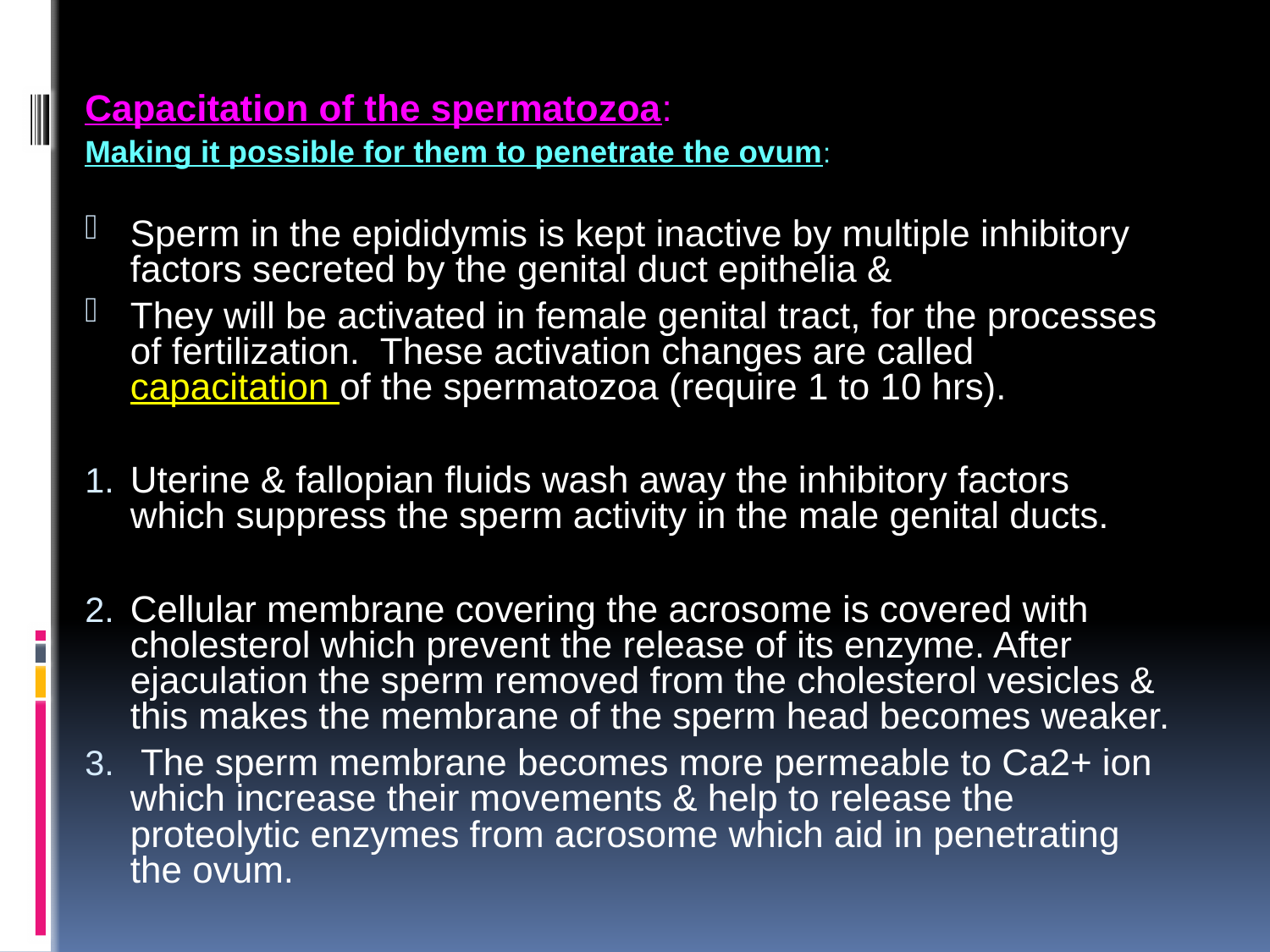

Capacitation of the spermatozoa:
Making it possible for them to penetrate the ovum:

Sperm in the epididymis is kept inactive by multiple inhibitory factors secreted by the genital duct epithelia &
They will be activated in female genital tract, for the processes of fertilization.  These activation changes are called capacitation of the spermatozoa (require 1 to 10 hrs).

Uterine & fallopian fluids wash away the inhibitory factors which suppress the sperm activity in the male genital ducts.

Cellular membrane covering the acrosome is covered with cholesterol which prevent the release of its enzyme. After ejaculation the sperm removed from the cholesterol vesicles & this makes the membrane of the sperm head becomes weaker.
 The sperm membrane becomes more permeable to Ca2+ ion which increase their movements & help to release the proteolytic enzymes from acrosome which aid in penetrating the ovum.